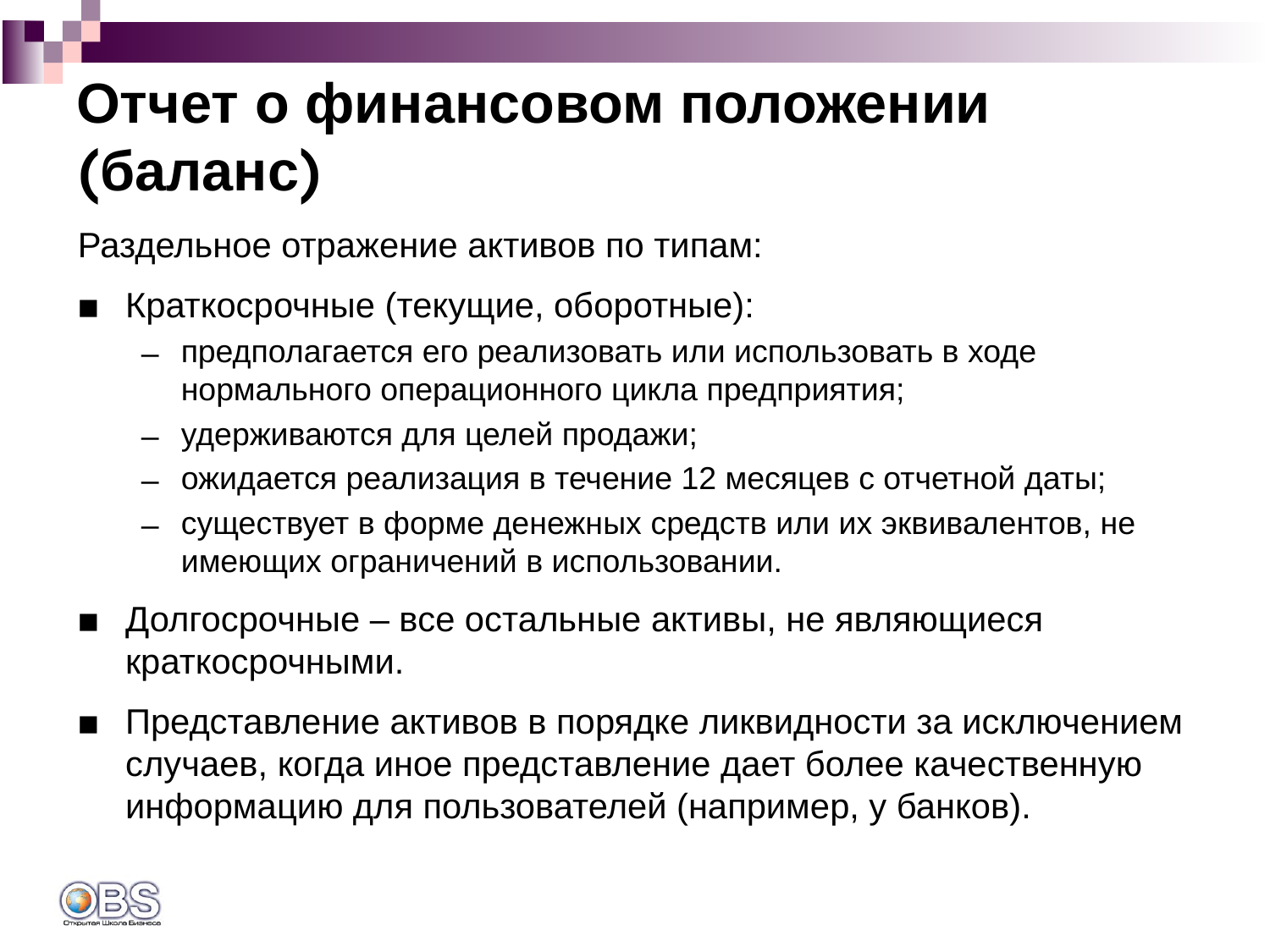

# Отчет о финансовом положении (баланс)
Раздельное отражение активов по типам:
Краткосрочные (текущие, оборотные):
предполагается его реализовать или использовать в ходе нормального операционного цикла предприятия;
удерживаются для целей продажи;
ожидается реализация в течение 12 месяцев с отчетной даты;
существует в форме денежных средств или их эквивалентов, не имеющих ограничений в использовании.
Долгосрочные – все остальные активы, не являющиеся краткосрочными.
Представление активов в порядке ликвидности за исключением случаев, когда иное представление дает более качественную информацию для пользователей (например, у банков).